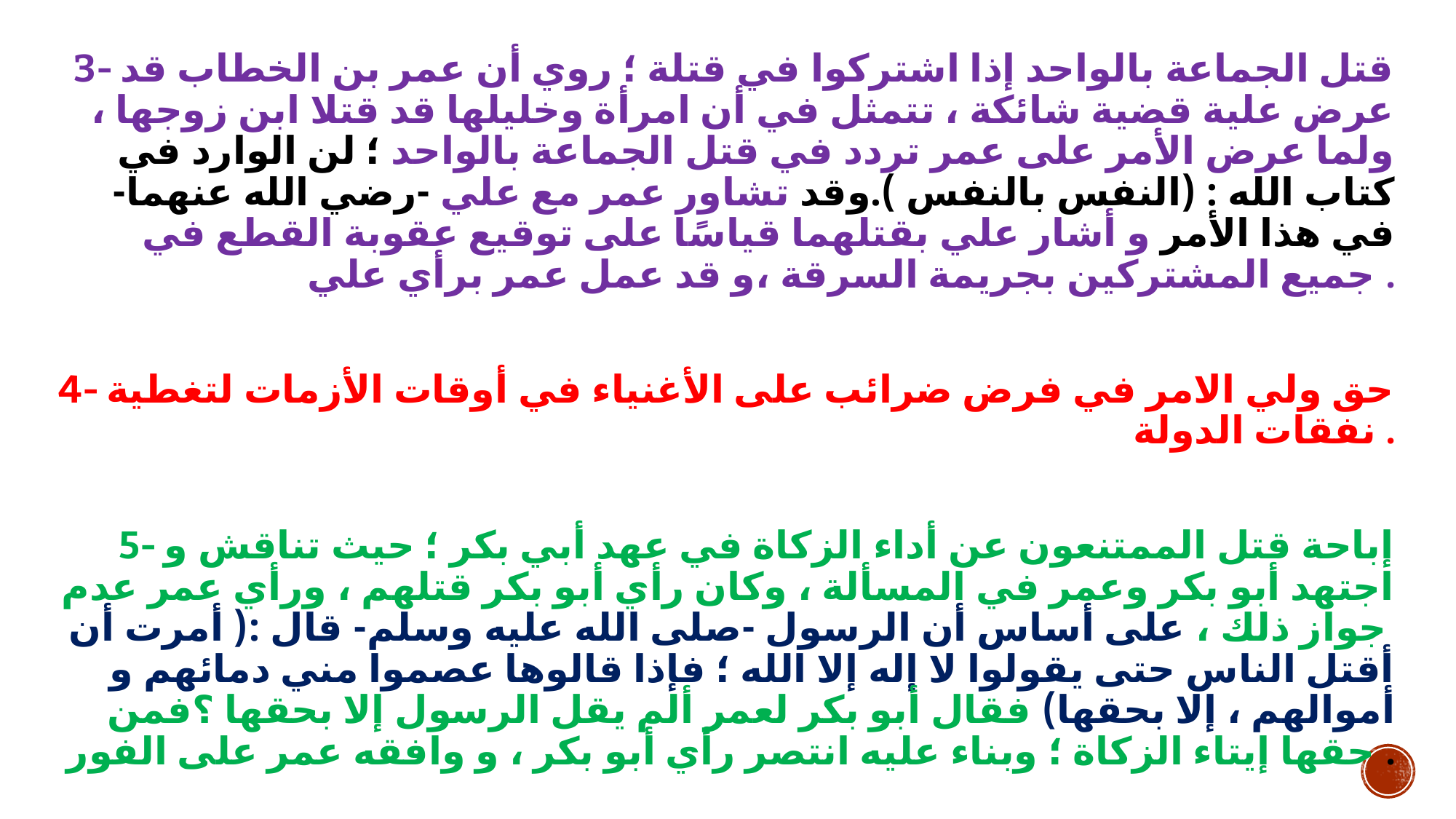

3- قتل الجماعة بالواحد إذا اشتركوا في قتلة ؛ روي أن عمر بن الخطاب قد عرض علية قضية شائكة ، تتمثل في أن امرأة وخليلها قد قتلا ابن زوجها ، ولما عرض الأمر على عمر تردد في قتل الجماعة بالواحد ؛ لن الوارد في كتاب الله : (النفس بالنفس ).وقد تشاور عمر مع علي -رضي الله عنهما- في هذا الأمر و أشار علي بقتلهما قياسًا على توقيع عقوبة القطع في جميع المشتركين بجريمة السرقة ،و قد عمل عمر برأي علي .

4- حق ولي الامر في فرض ضرائب على الأغنياء في أوقات الأزمات لتغطية نفقات الدولة .

5- إباحة قتل الممتنعون عن أداء الزكاة في عهد أبي بكر ؛ حيث تناقش و اجتهد أبو بكر وعمر في المسألة ، وكان رأي أبو بكر قتلهم ، ورأي عمر عدم جواز ذلك ، على أساس أن الرسول -صلى الله عليه وسلم- قال :( أمرت أن أقتل الناس حتى يقولوا لا إله إلا الله ؛ فإذا قالوها عصموا مني دمائهم و أموالهم ، إلا بحقها) فقال أبو بكر لعمر ألم يقل الرسول إلا بحقها ؟فمن حقها إيتاء الزكاة ؛ وبناء عليه انتصر رأي أبو بكر ، و وافقه عمر على الفور .